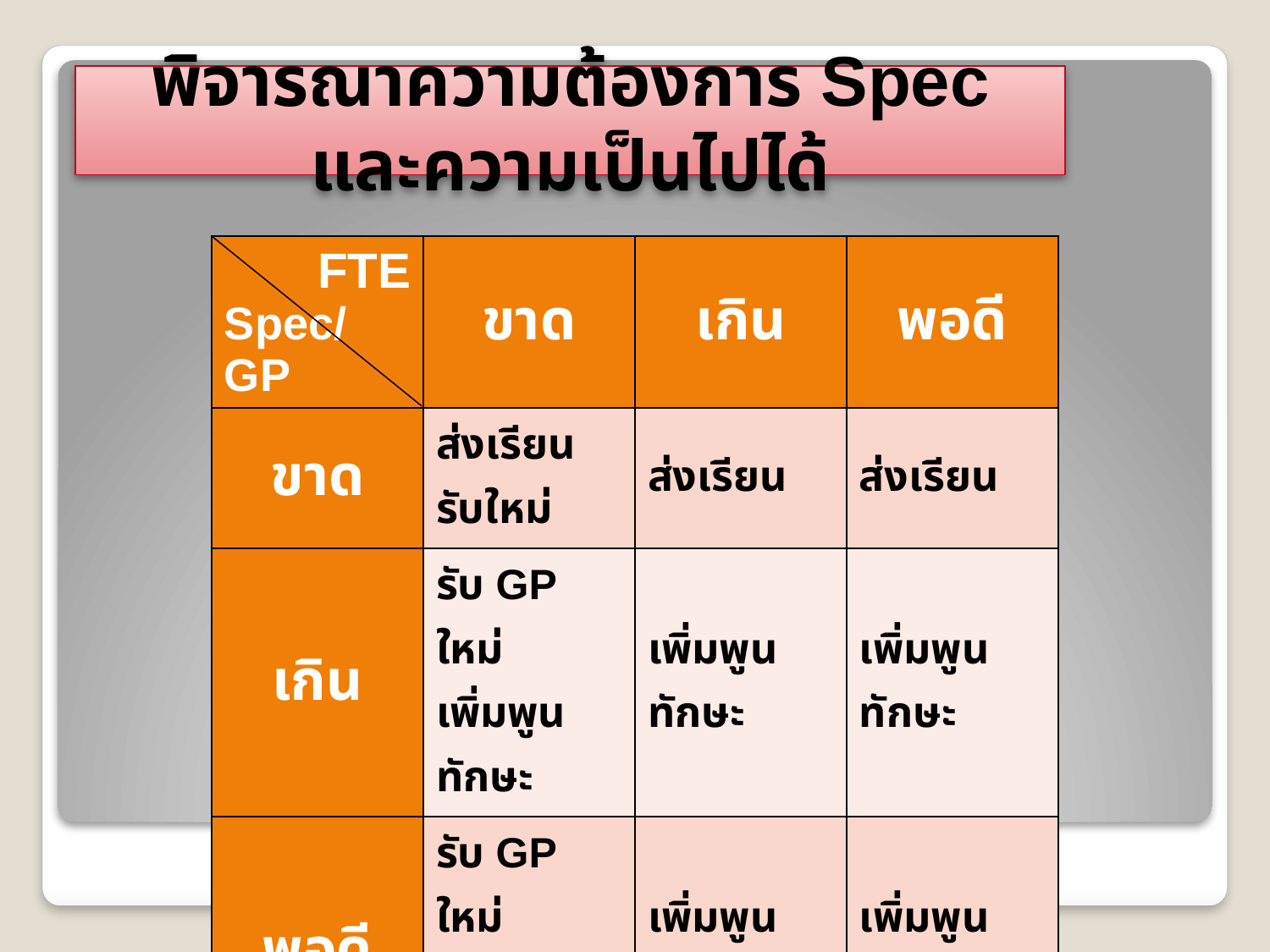

# พิจารณาความต้องการ Spec และความเป็นไปได้
| FTE Spec/GP | ขาด | เกิน | พอดี |
| --- | --- | --- | --- |
| ขาด | ส่งเรียน รับใหม่ | ส่งเรียน | ส่งเรียน |
| เกิน | รับ GP ใหม่ เพิ่มพูนทักษะ | เพิ่มพูนทักษะ | เพิ่มพูนทักษะ |
| พอดี | รับ GP ใหม่ เพิ่มพูนทักษะ | เพิ่มพูนทักษะ | เพิ่มพูนทักษะ |